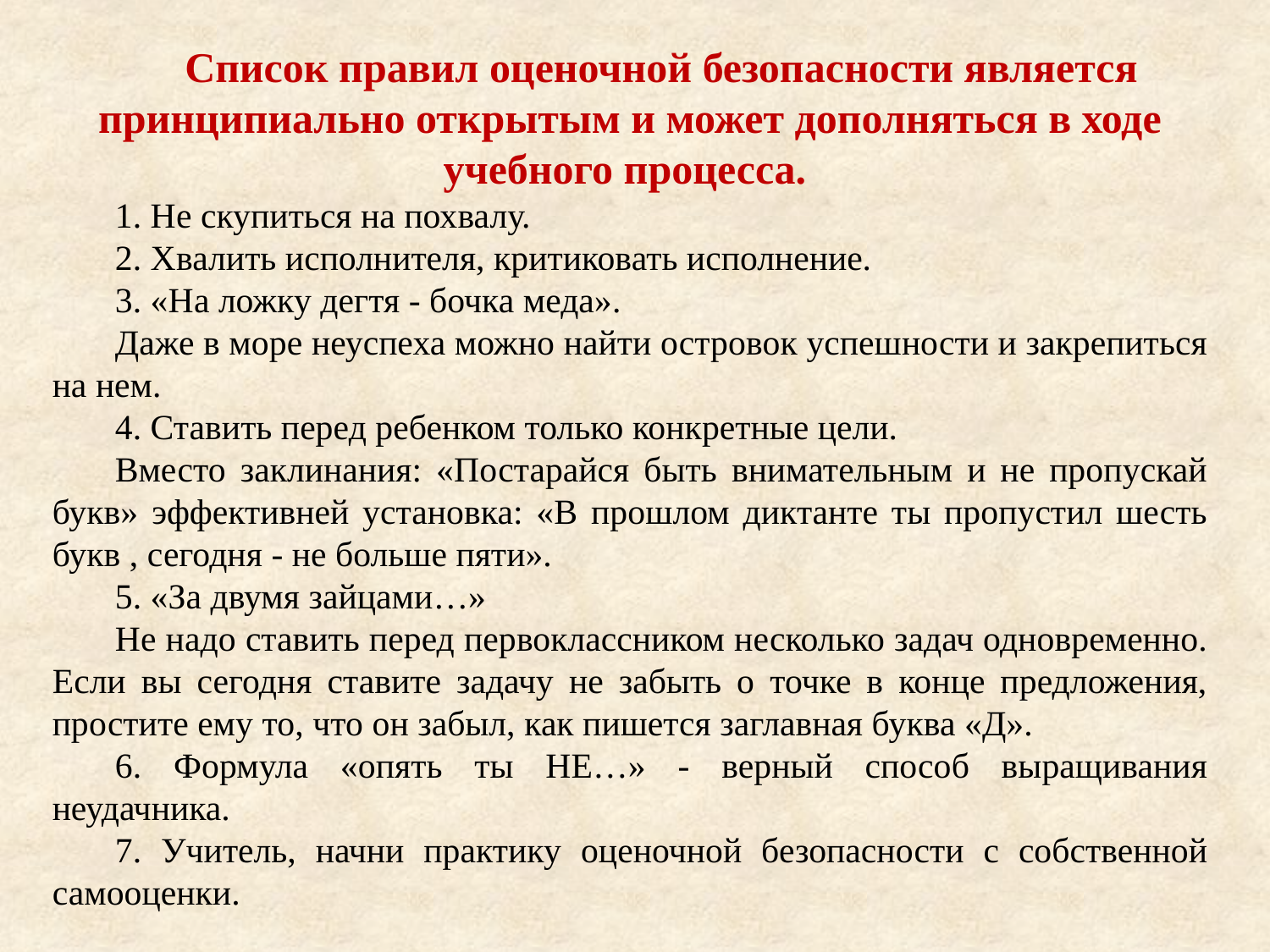

Список правил оценочной безопасности является принципиально открытым и может дополняться в ходе учебного процесса.
1. Не скупиться на похвалу.
2. Хвалить исполнителя, критиковать исполнение.
3. «На ложку дегтя - бочка меда».
Даже в море неуспеха можно найти островок успешности и закрепиться на нем.
4. Ставить перед ребенком только конкретные цели.
Вместо заклинания: «Постарайся быть внимательным и не пропускай букв» эффективней установка: «В прошлом диктанте ты пропустил шесть букв , сегодня - не больше пяти».
5. «За двумя зайцами…»
Не надо ставить перед первоклассником несколько задач одновременно. Если вы сегодня ставите задачу не забыть о точке в конце предложения, простите ему то, что он забыл, как пишется заглавная буква «Д».
6. Формула «опять ты НЕ…» - верный способ выращивания неудачника.
7. Учитель, начни практику оценочной безопасности с собственной самооценки.